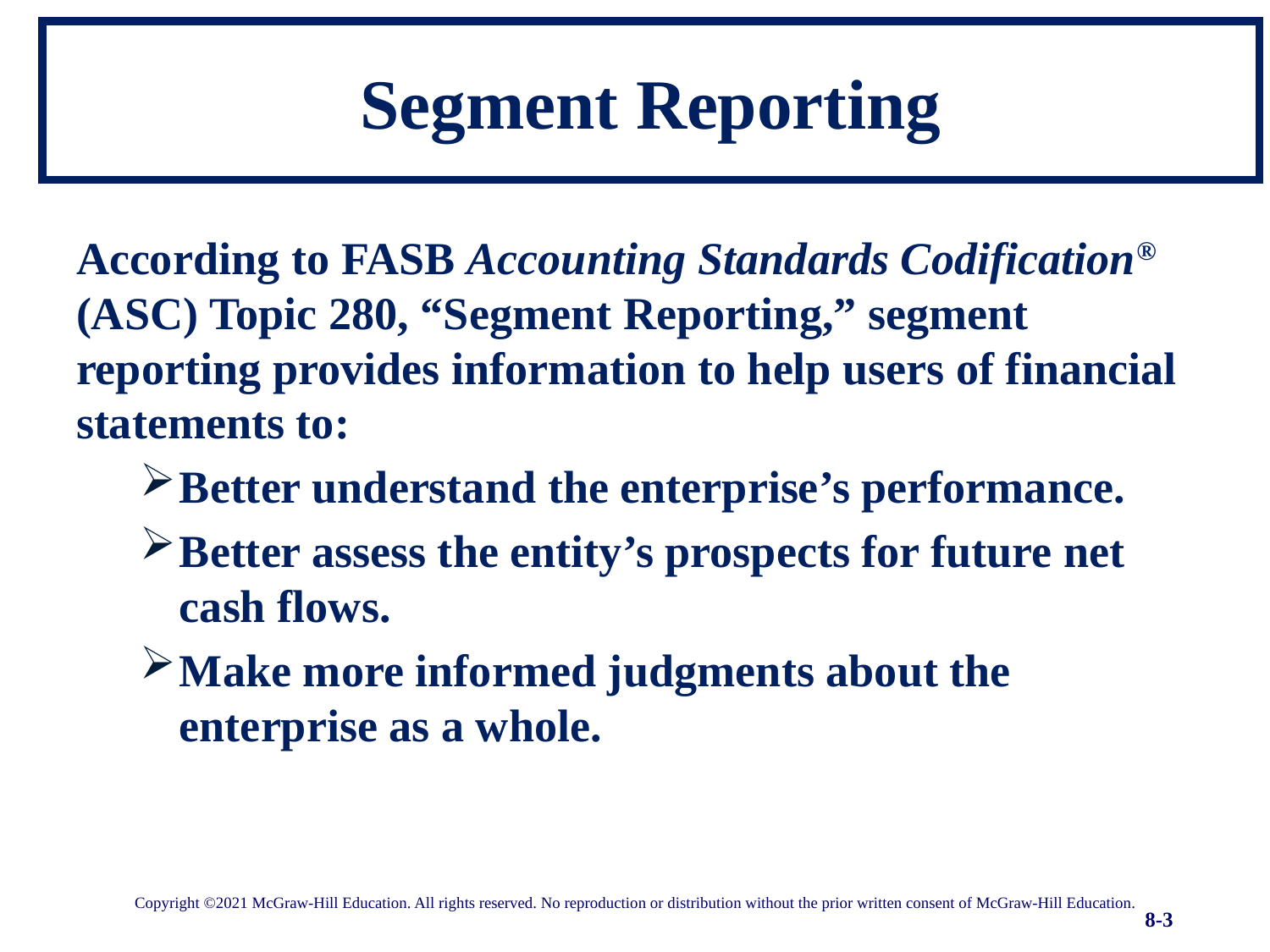

# Segment Reporting
According to FASB Accounting Standards Codification® (ASC) Topic 280, “Segment Reporting,” segment reporting provides information to help users of financial statements to:
Better understand the enterprise’s performance.
Better assess the entity’s prospects for future net cash flows.
Make more informed judgments about the enterprise as a whole.
Copyright ©2021 McGraw-Hill Education. All rights reserved. No reproduction or distribution without the prior written consent of McGraw-Hill Education.